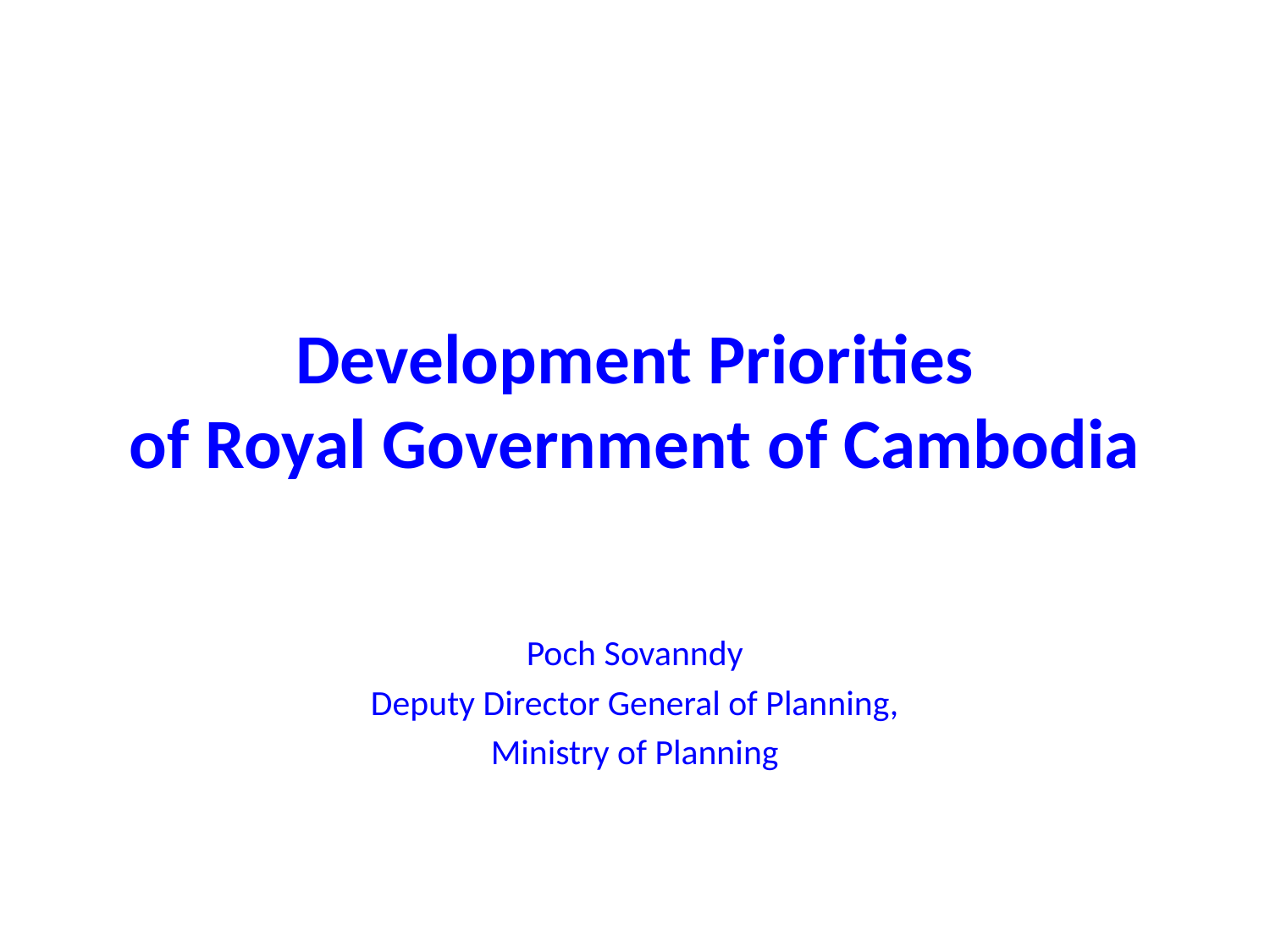

# Development Priorities of Royal Government of Cambodia
Poch Sovanndy
Deputy Director General of Planning,
Ministry of Planning